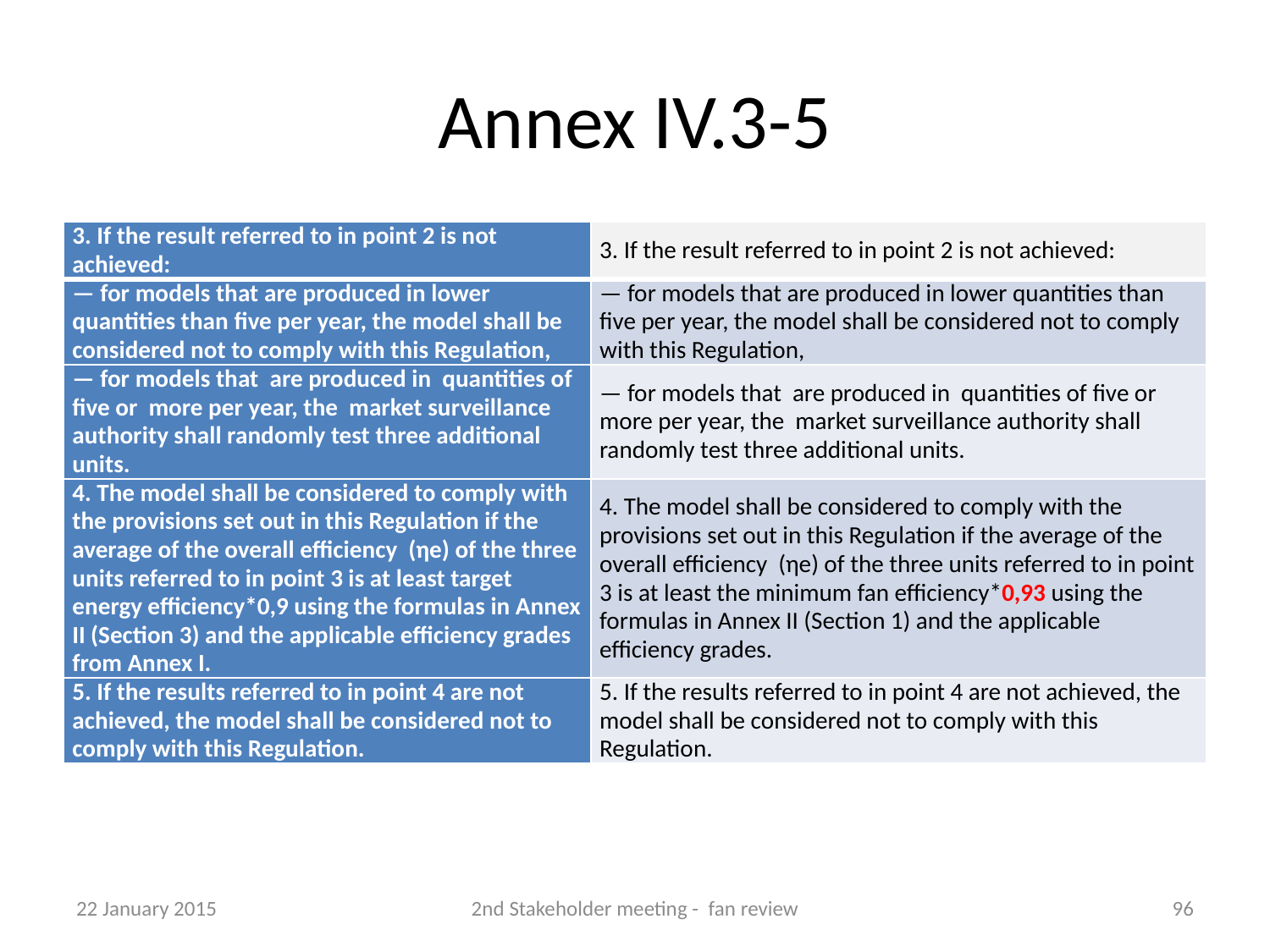

# Annex IV.3-5
| 3. If the result referred to in point 2 is not achieved: | 3. If the result referred to in point 2 is not achieved: |
| --- | --- |
| — for models that are produced in lower quantities than five per year, the model shall be considered not to comply with this Regulation, | — for models that are produced in lower quantities than five per year, the model shall be considered not to comply with this Regulation, |
| — for models that are produced in quantities of five or more per year, the market surveillance authority shall randomly test three additional units. | — for models that are produced in quantities of five or more per year, the market surveillance authority shall randomly test three additional units. |
| 4. The model shall be considered to comply with the provisions set out in this Regulation if the average of the overall efficiency (ηe) of the three units referred to in point 3 is at least target energy efficiency\*0,9 using the formulas in Annex II (Section 3) and the applicable efficiency grades from Annex I. | 4. The model shall be considered to comply with the provisions set out in this Regulation if the average of the overall efficiency (ηe) of the three units referred to in point 3 is at least the minimum fan efficiency\*0,93 using the formulas in Annex II (Section 1) and the applicable efficiency grades. |
| 5. If the results referred to in point 4 are not achieved, the model shall be considered not to comply with this Regulation. | 5. If the results referred to in point 4 are not achieved, the model shall be considered not to comply with this Regulation. |
22 January 2015
2nd Stakeholder meeting -  fan review
96